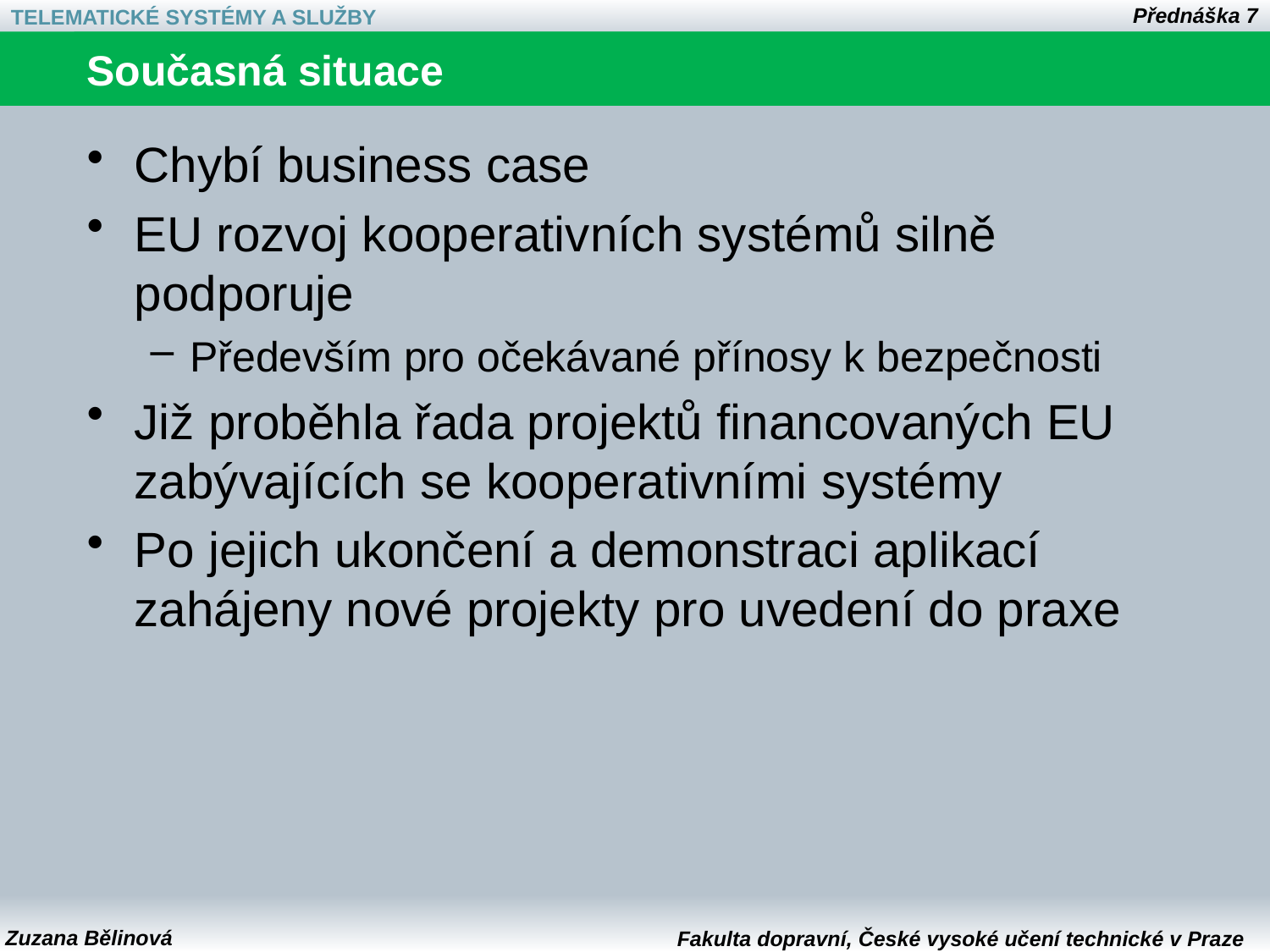

# Současná situace
Chybí business case
EU rozvoj kooperativních systémů silně podporuje
Především pro očekávané přínosy k bezpečnosti
Již proběhla řada projektů financovaných EU zabývajících se kooperativními systémy
Po jejich ukončení a demonstraci aplikací zahájeny nové projekty pro uvedení do praxe